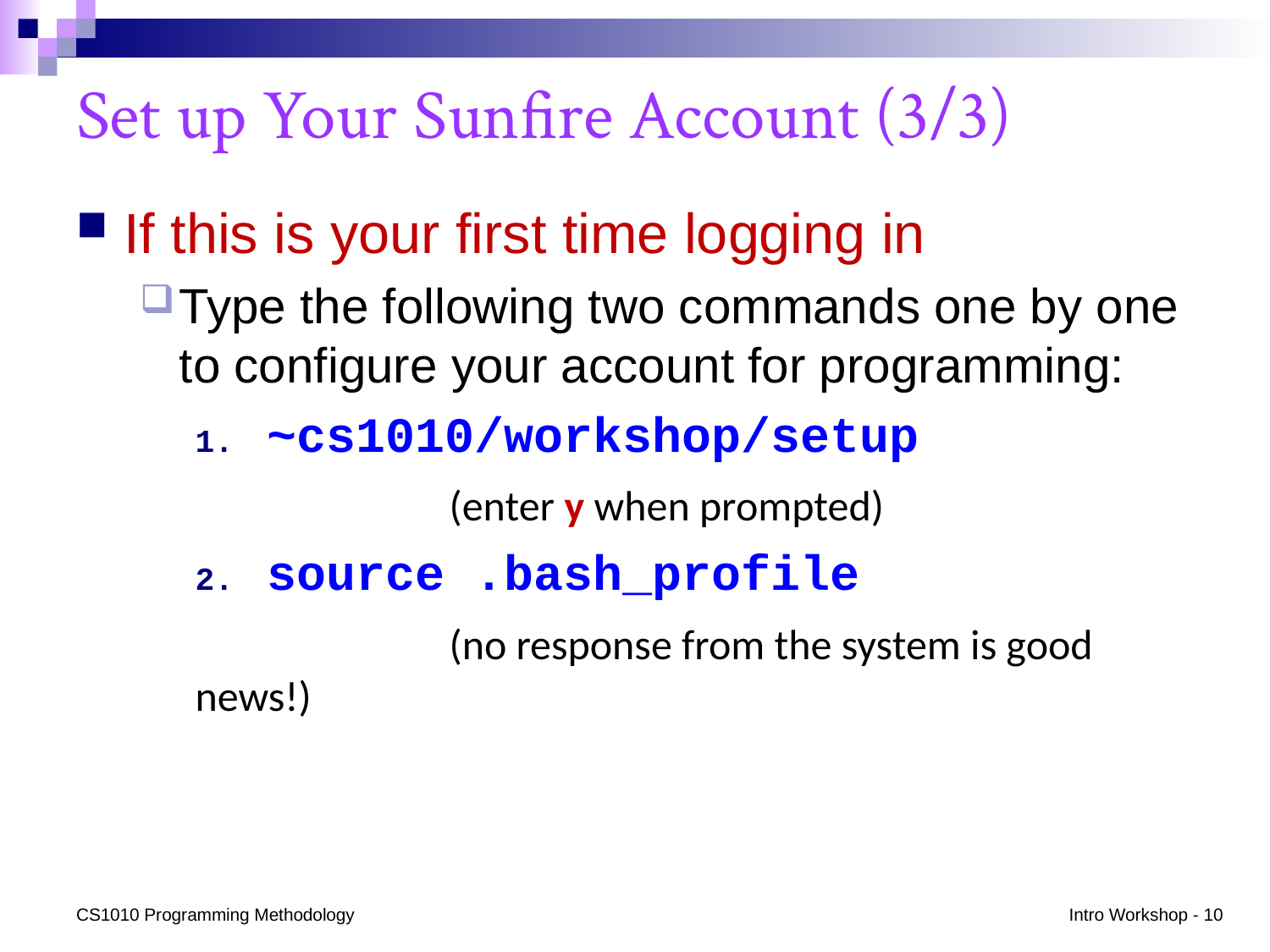

# Set up Your Sunfire Account (3/3)
If this is your first time logging in
Type the following two commands one by one to configure your account for programming:
~cs1010/workshop/setup
		(enter y when prompted)
source .bash_profile
		(no response from the system is good news!)
CS1010 Programming Methodology
Intro Workshop - 10